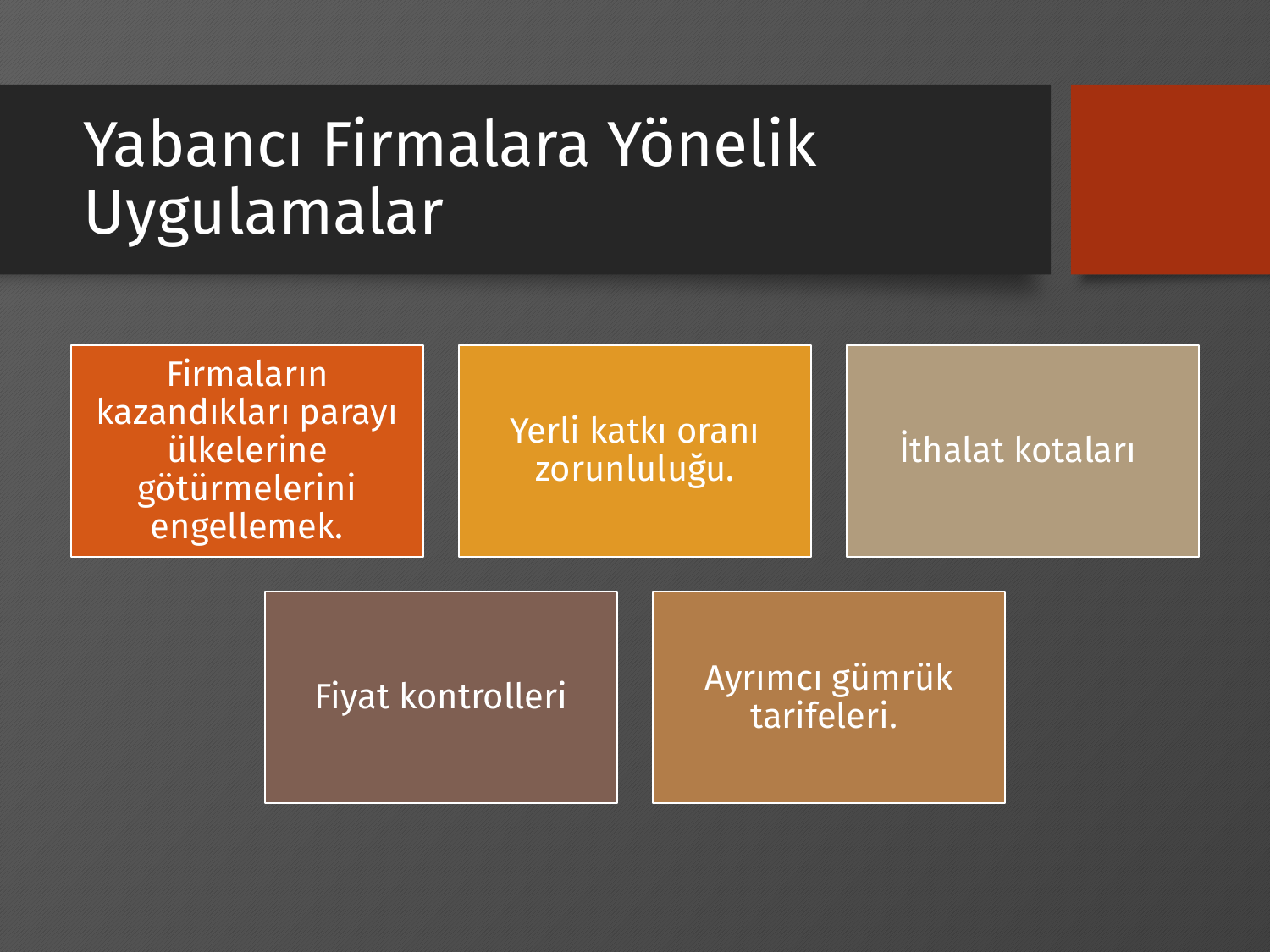

# Yabancı Firmalara Yönelik Uygulamalar
Firmaların kazandıkları parayı ülkelerine götürmelerini engellemek.
Yerli katkı oranı zorunluluğu.
İthalat kotaları
Fiyat kontrolleri
Ayrımcı gümrük tarifeleri.